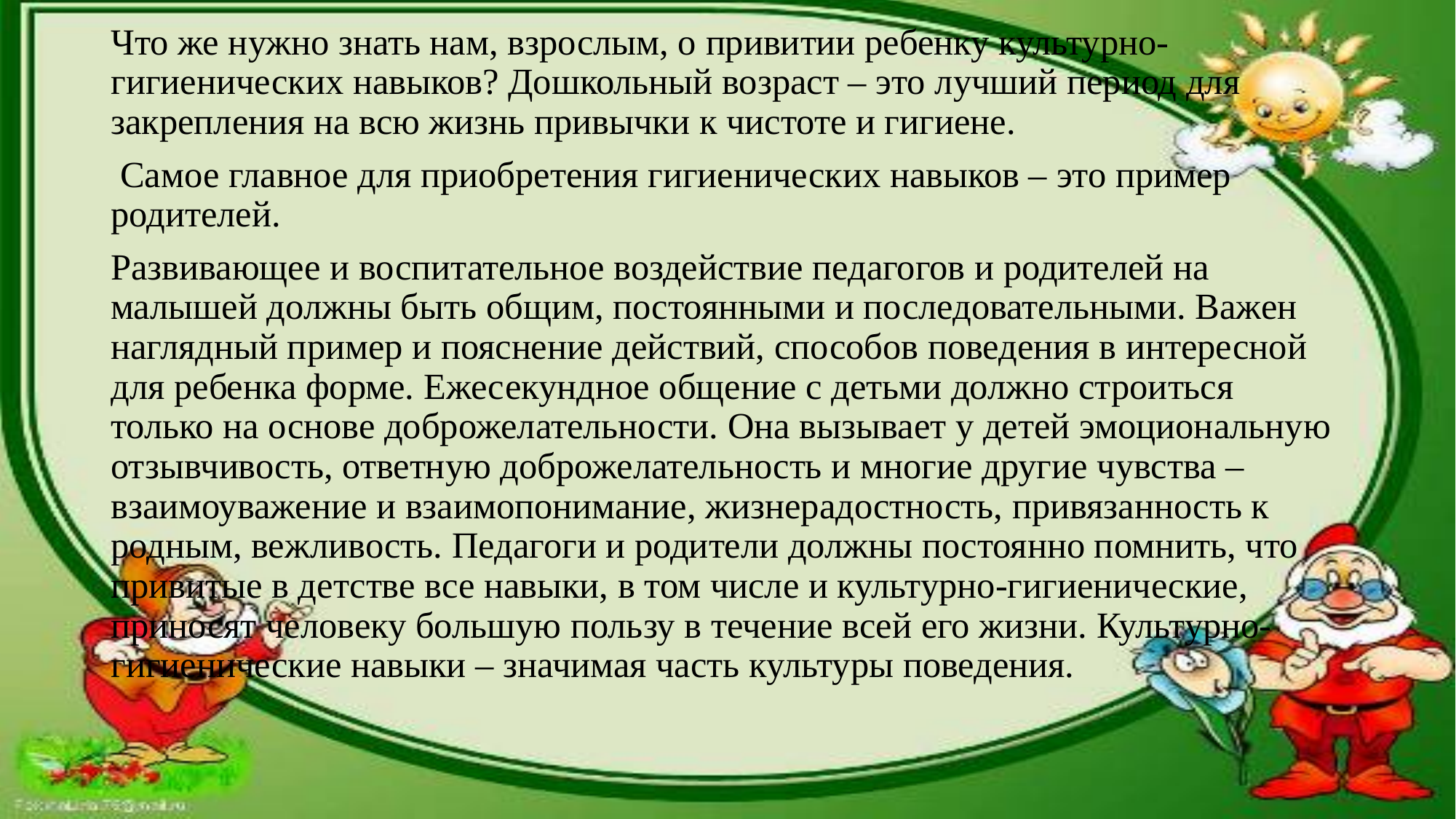

Что же нужно знать нам, взрослым, о привитии ребенку культурно-гигиенических навыков? Дошкольный возраст – это лучший период для закрепления на всю жизнь привычки к чистоте и гигиене.
 Самое главное для приобретения гигиенических навыков – это пример родителей.
Развивающее и воспитательное воздействие педагогов и родителей на малышей должны быть общим, постоянными и последовательными. Важен наглядный пример и пояснение действий, способов поведения в интересной для ребенка форме. Ежесекундное общение с детьми должно строиться только на основе доброжелательности. Она вызывает у детей эмоциональную отзывчивость, ответную доброжелательность и многие другие чувства – взаимоуважение и взаимопонимание, жизнерадостность, привязанность к родным, вежливость. Педагоги и родители должны постоянно помнить, что привитые в детстве все навыки, в том числе и культурно-гигиенические, приносят человеку большую пользу в течение всей его жизни. Культурно-гигиенические навыки – значимая часть культуры поведения.